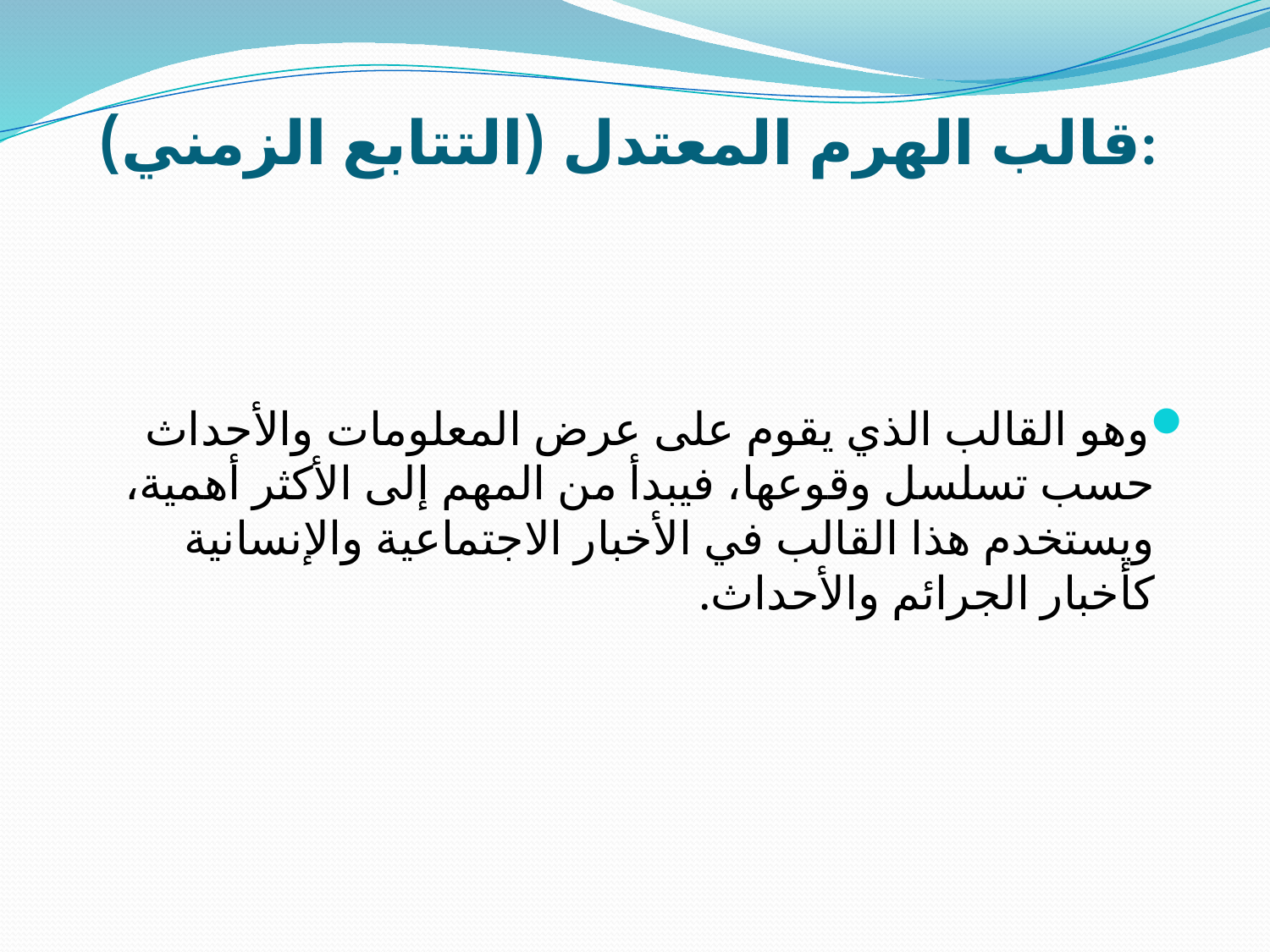

# قالب الهرم المعتدل (التتابع الزمني):
وهو القالب الذي يقوم على عرض المعلومات والأحداث حسب تسلسل وقوعها، فيبدأ من المهم إلى الأكثر أهمية، ويستخدم هذا القالب في الأخبار الاجتماعية والإنسانية كأخبار الجرائم والأحداث.